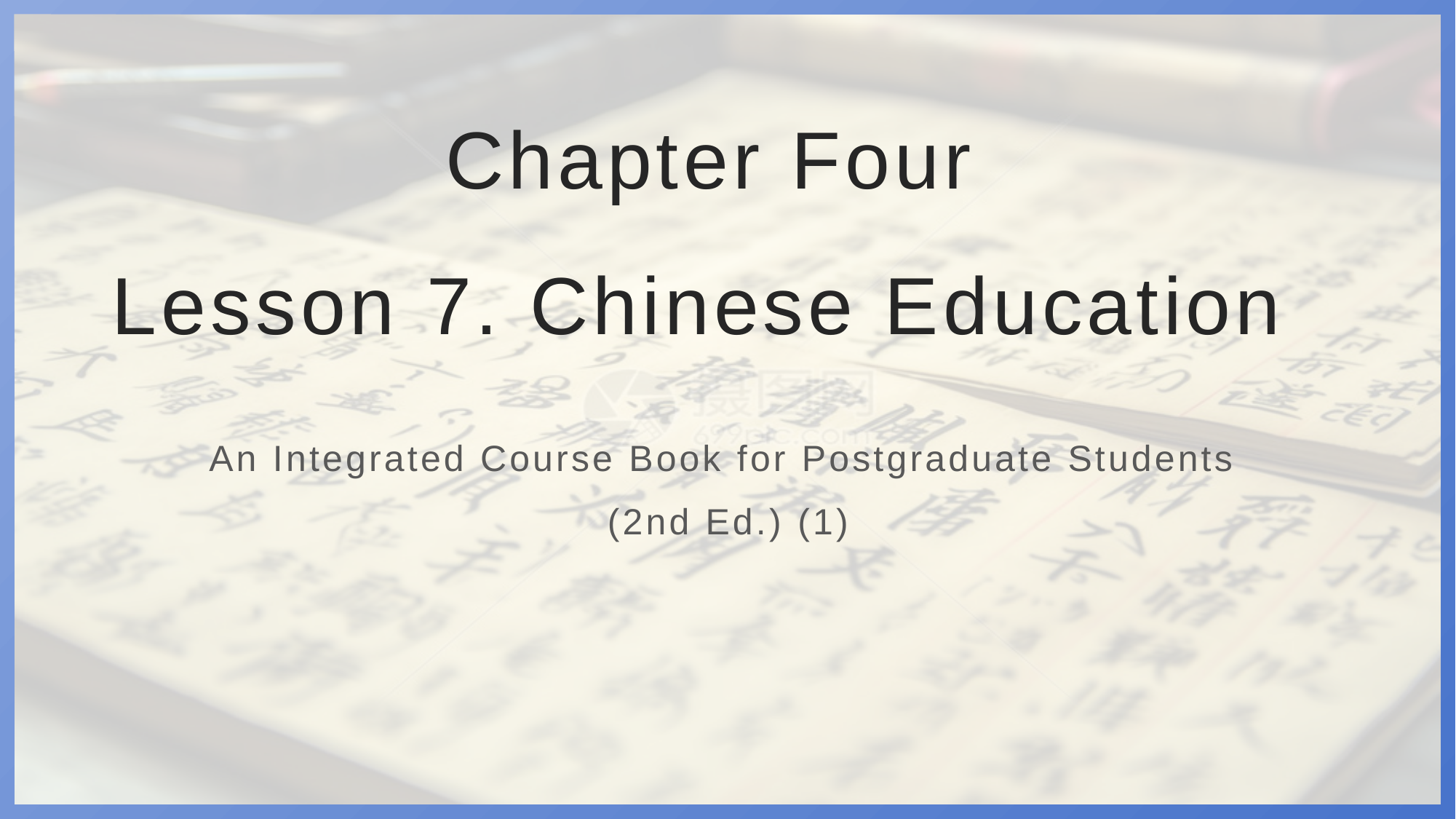

# Chapter Four Lesson 7. Chinese Education
An Integrated Course Book for Postgraduate Students
(2nd Ed.) (1)